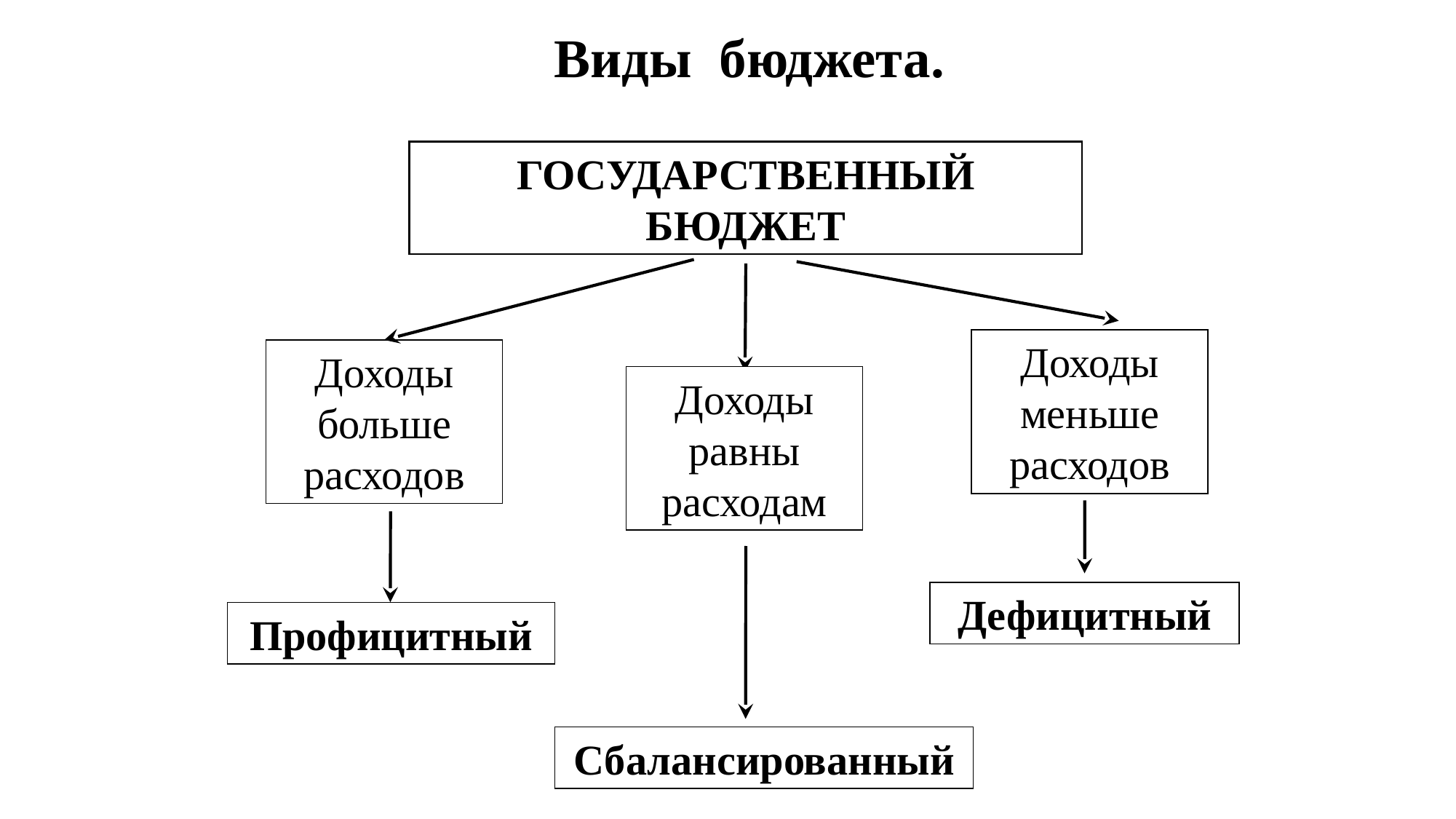

Виды  бюджета.
ГОСУДАРСТВЕННЫЙ БЮДЖЕТ
Доходы
меньше
расходов
Доходы
больше
расходов
Доходы
равны
расходам
Дефицитный
Профицитный
Сбалансированный